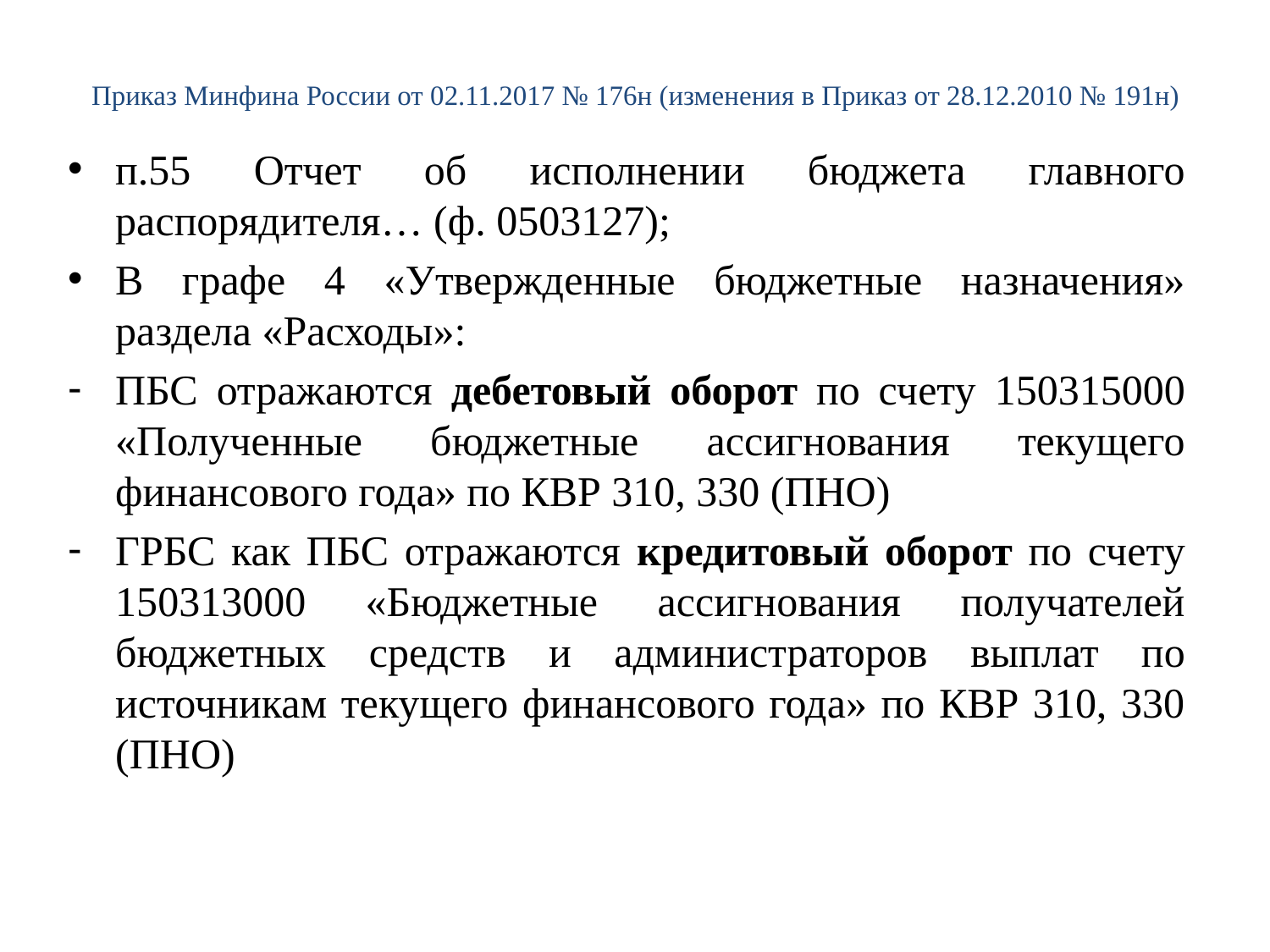

# Приказ Минфина России от 02.11.2017 № 176н (изменения в Приказ от 28.12.2010 № 191н)
п.55 Отчет об исполнении бюджета главного распорядителя… (ф. 0503127);
В графе 4 «Утвержденные бюджетные назначения» раздела «Расходы»:
ПБС отражаются дебетовый оборот по счету 150315000 «Полученные бюджетные ассигнования текущего финансового года» по КВР 310, 330 (ПНО)
ГРБС как ПБС отражаются кредитовый оборот по счету 150313000 «Бюджетные ассигнования получателей бюджетных средств и администраторов выплат по источникам текущего финансового года» по КВР 310, 330 (ПНО)